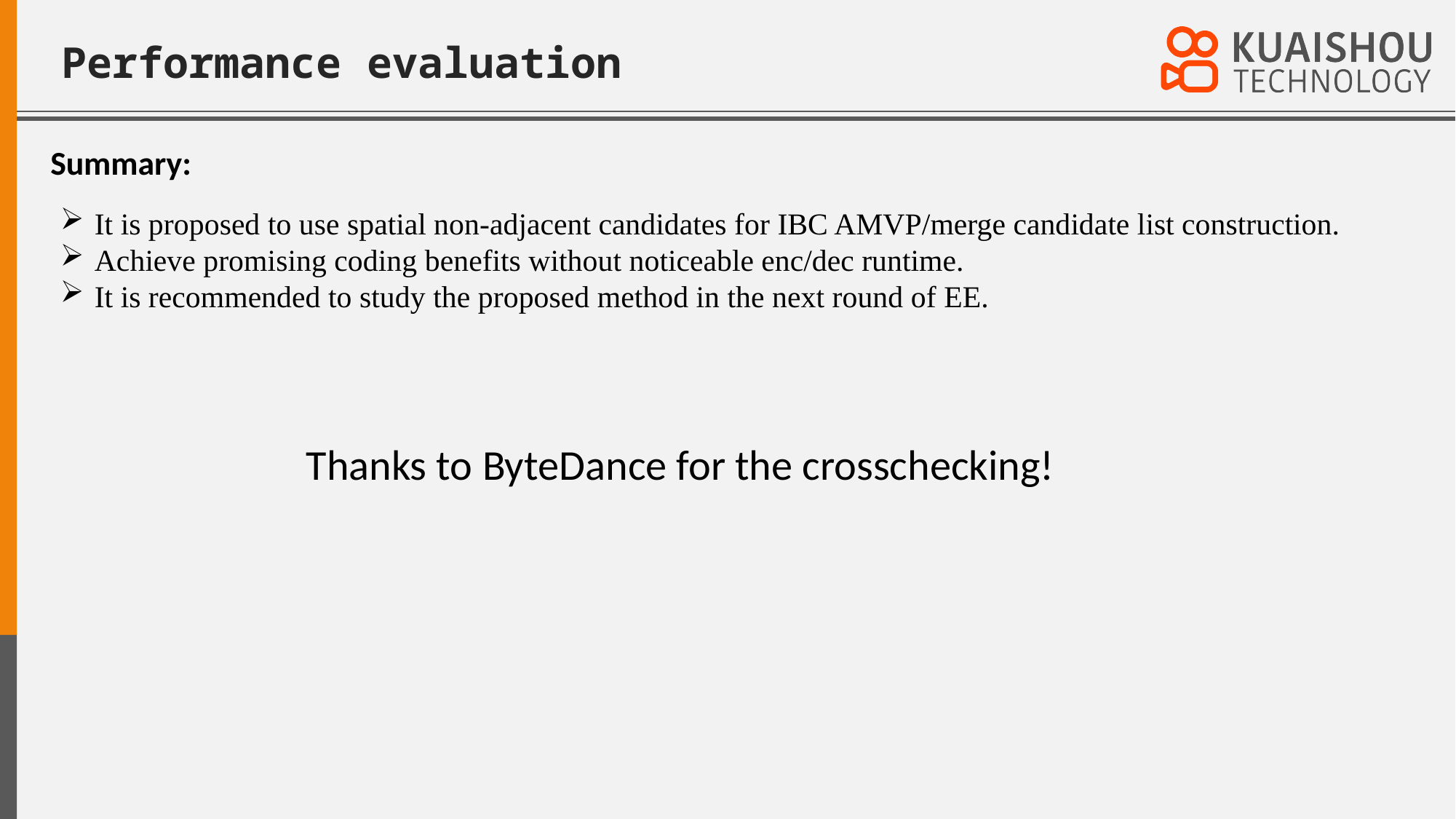

# Performance evaluation
Summary:

It is proposed to use spatial non-adjacent candidates for IBC AMVP/merge candidate list construction.
Achieve promising coding benefits without noticeable enc/dec runtime.
It is recommended to study the proposed method in the next round of EE.
Thanks to ByteDance for the crosschecking!